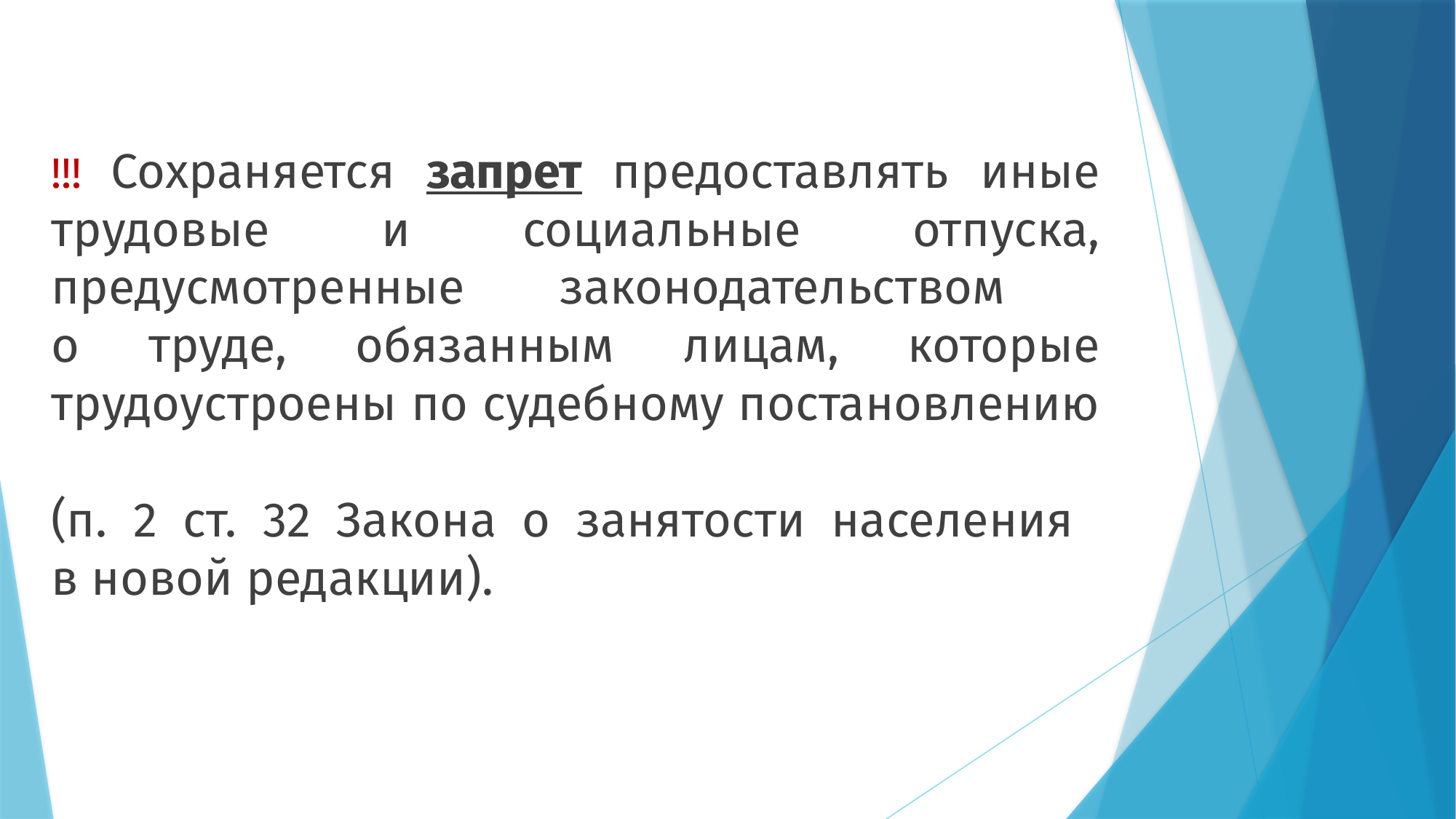

!!! Сохраняется запрет предоставлять иные трудовые и социальные отпуска, предусмотренные законодательством
о труде, обязанным лицам, которые трудоустроены по судебному постановлению
(п. 2 ст. 32 Закона о занятости населения
в новой редакции).